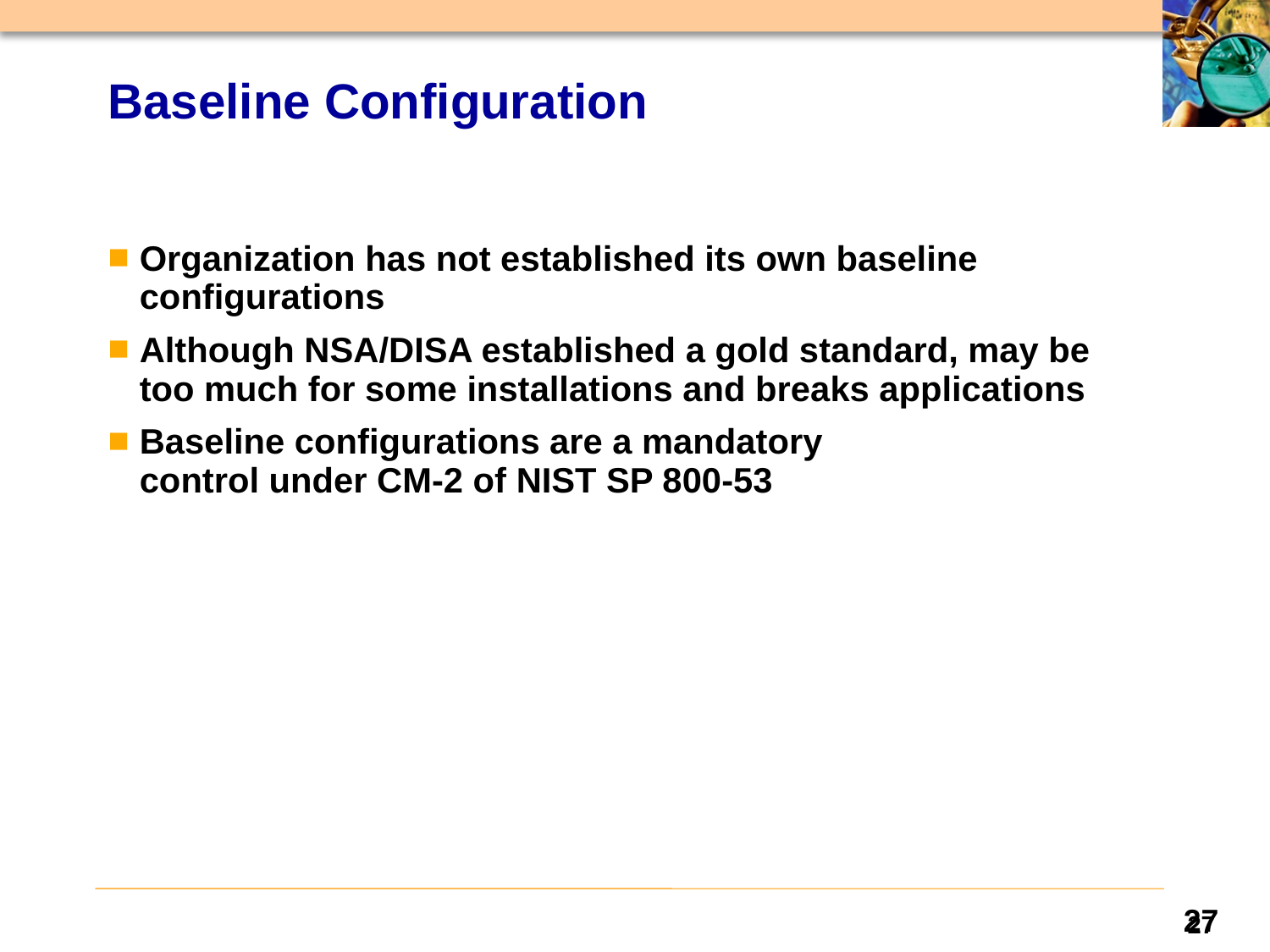

# Baseline Configuration

Organization has not established its own baseline configurations
Although NSA/DISA established a gold standard, may be too much for some installations and breaks applications
Baseline configurations are a mandatory
control under CM-2 of NIST SP 800-53
27